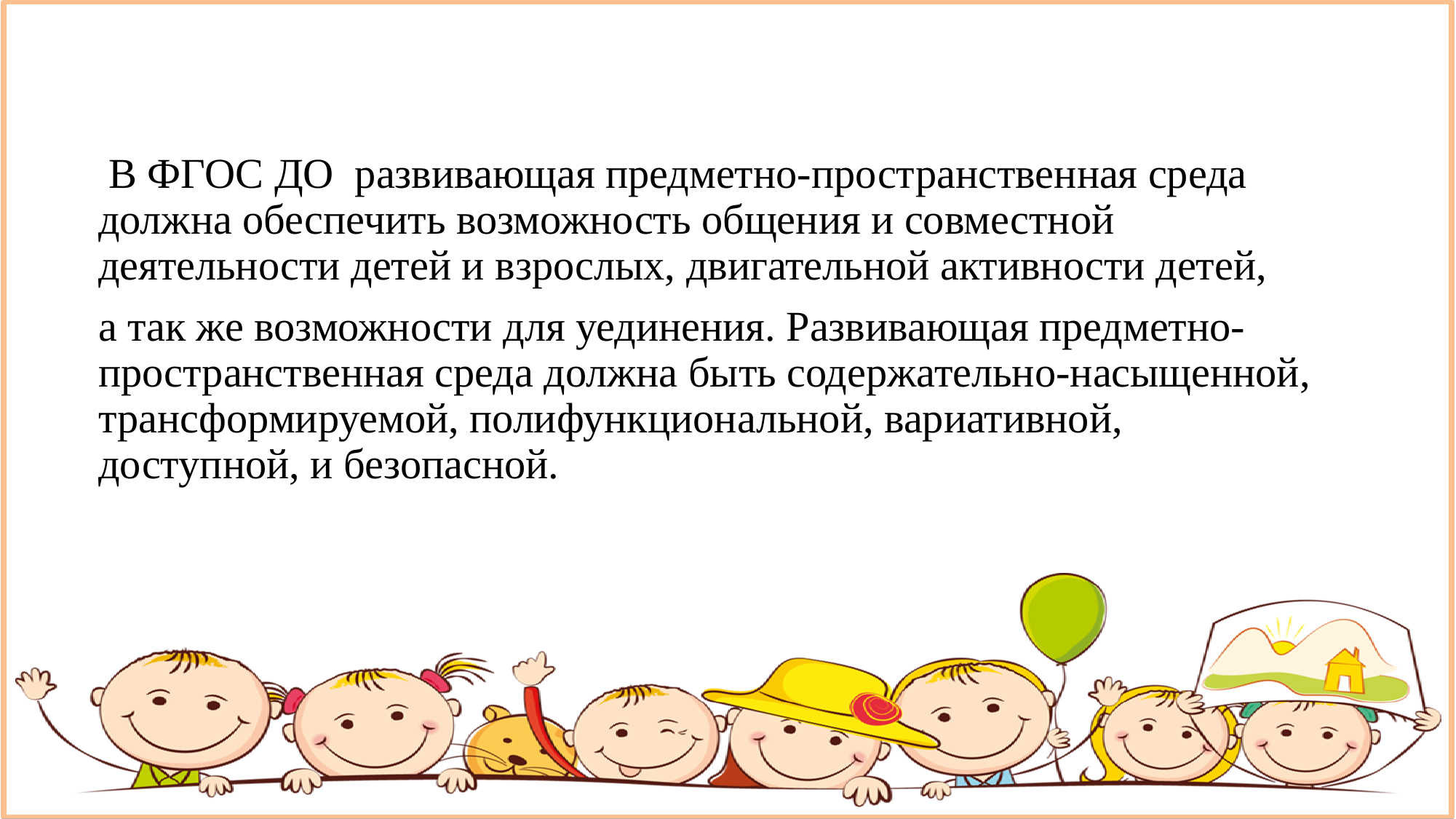

В ФГОС ДО  развивающая предметно-пространственная среда должна обеспечить возможность общения и совместной деятельности детей и взрослых, двигательной активности детей,
а так же возможности для уединения. Развивающая предметно-пространственная среда должна быть содержательно-насыщенной, трансформируемой, полифункциональной, вариативной, доступной, и безопасной.